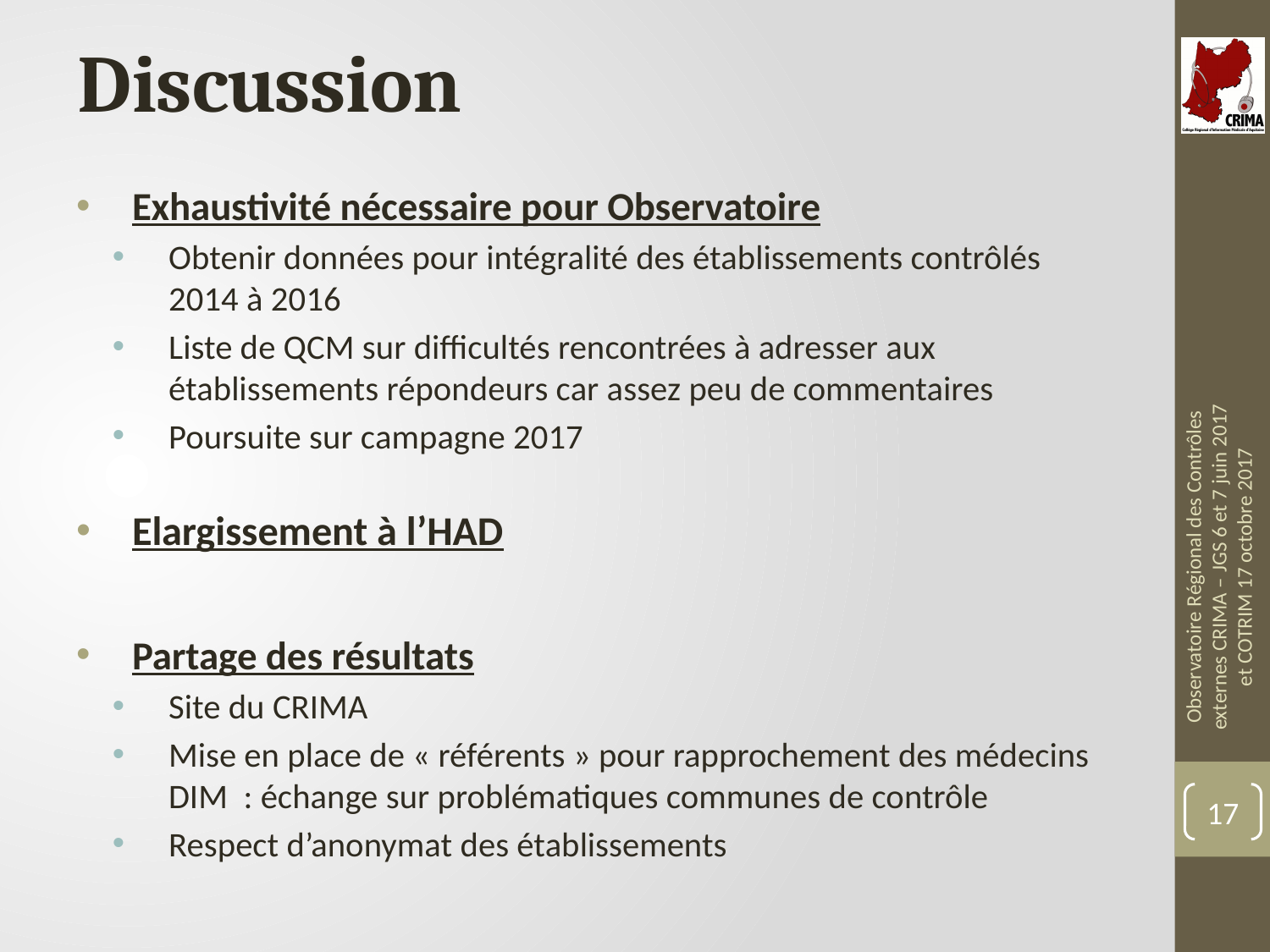

# Discussion
Exhaustivité nécessaire pour Observatoire
Obtenir données pour intégralité des établissements contrôlés 2014 à 2016
Liste de QCM sur difficultés rencontrées à adresser aux établissements répondeurs car assez peu de commentaires
Poursuite sur campagne 2017

Elargissement à l’HAD

Partage des résultats
Site du CRIMA
Mise en place de « référents » pour rapprochement des médecins DIM  : échange sur problématiques communes de contrôle
Respect d’anonymat des établissements
Observatoire Régional des Contrôles externes CRIMA – JGS 6 et 7 juin 2017 et COTRIM 17 octobre 2017
17